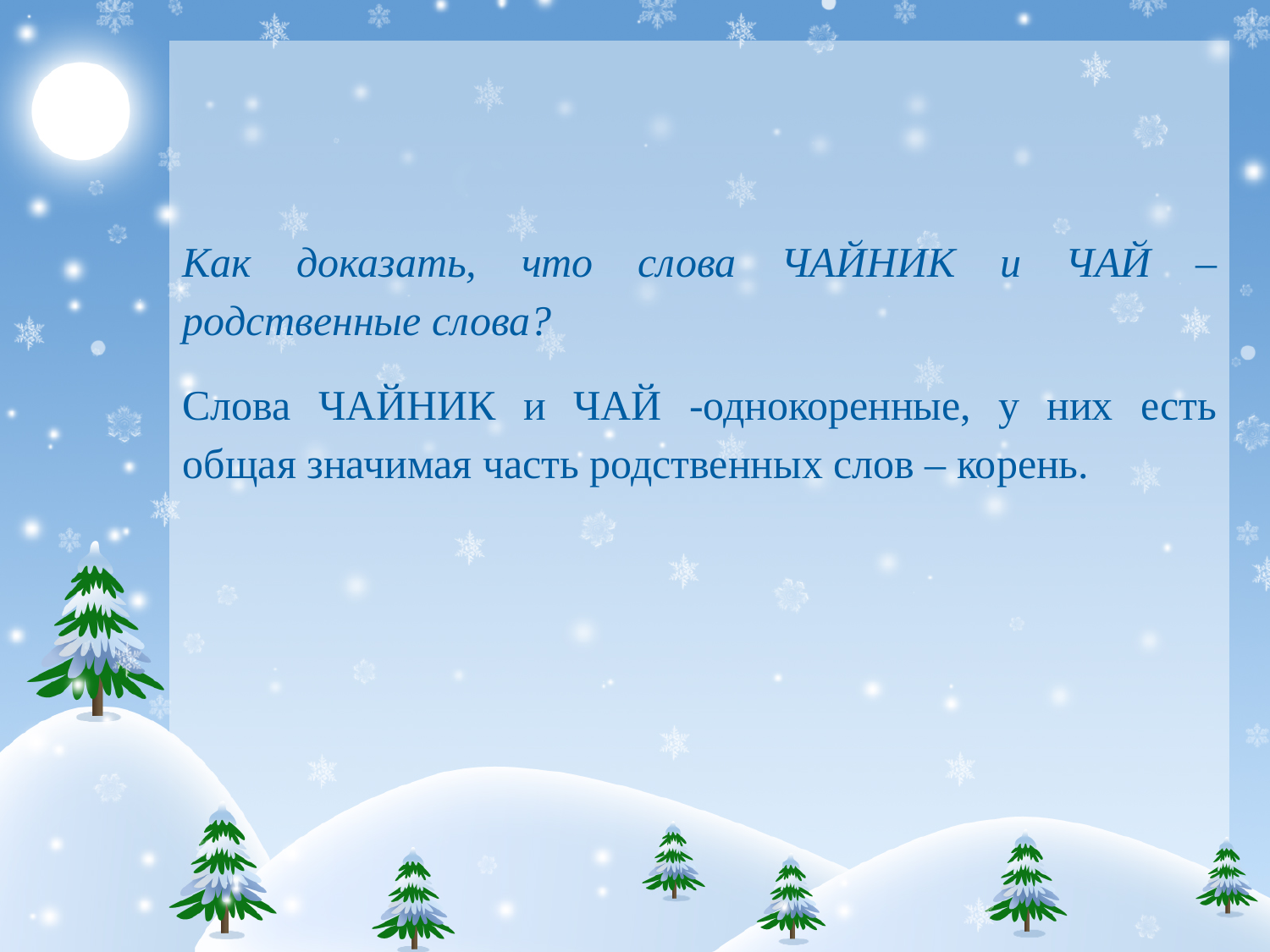

#
Как доказать, что слова ЧАЙНИК и ЧАЙ – родственные слова?
Слова ЧАЙНИК и ЧАЙ -однокоренные, у них есть общая значимая часть родственных слов – корень.